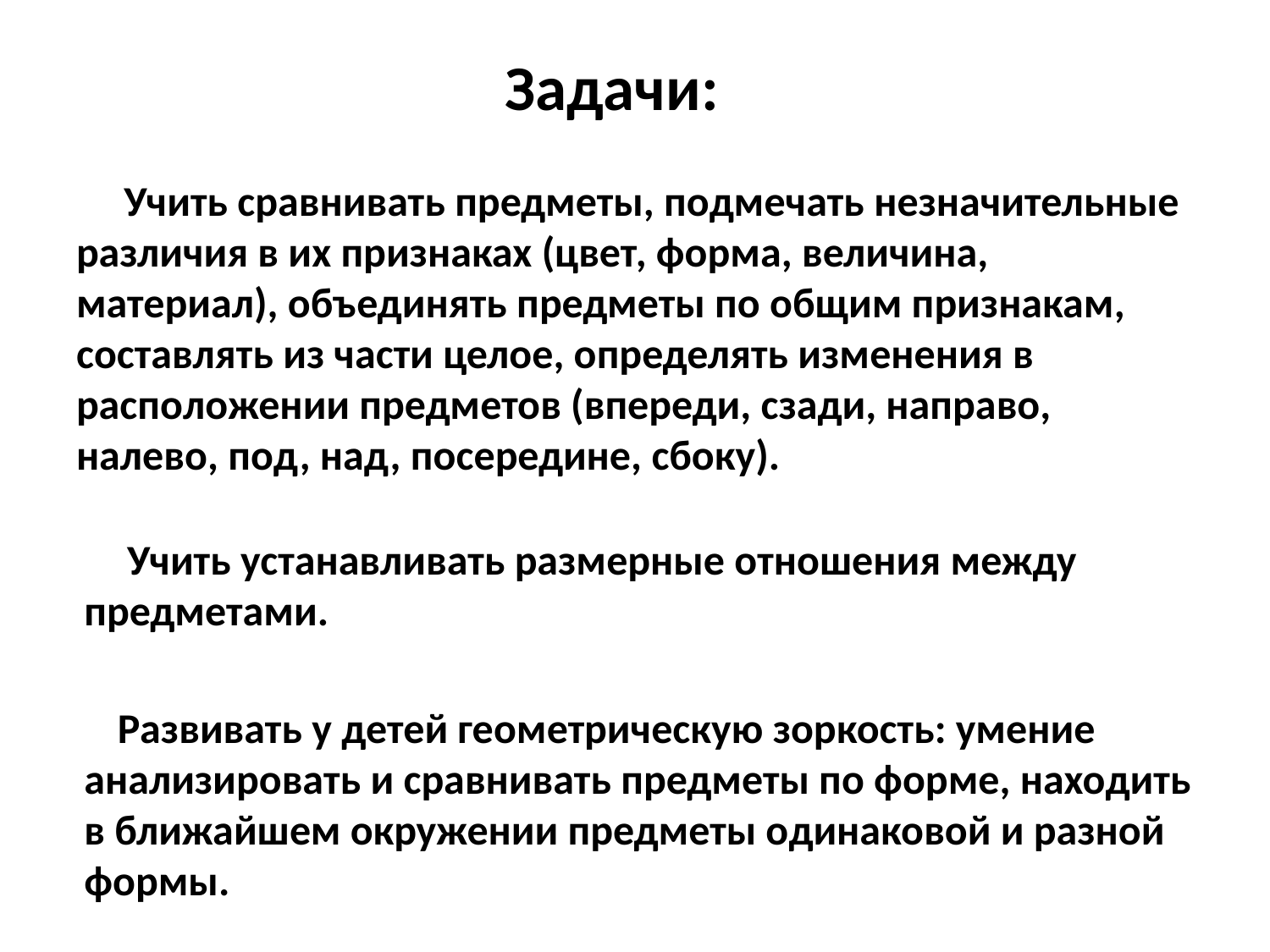

# Задачи: Учить сравнивать предметы, подмечать незначительные различия в их признаках (цвет, форма, величина, материал), объединять предметы по общим признакам, составлять из части целое, определять изменения в расположении предметов (впереди, сзади, направо, налево, под, над, посередине, сбоку).
            Учить устанавливать размерные отношения между      предметами.

           Развивать у детей геометрическую зоркость: умение анализировать и сравнивать предметы по форме, находить в ближайшем окружении предметы одинаковой и разной формы.